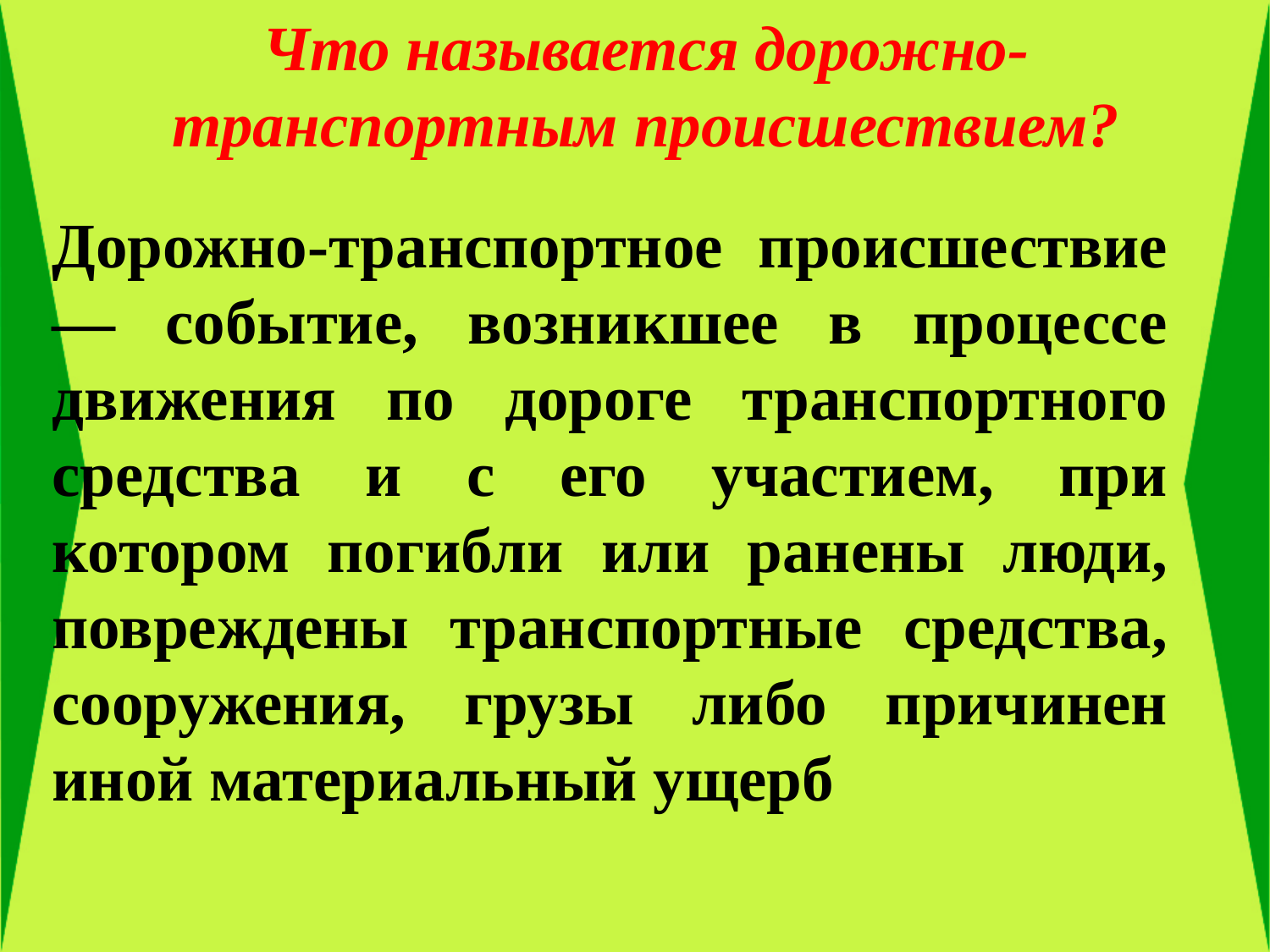

# Что называется дорожно-транспортным происшествием?
Дорожно-транспортное происшествие — событие, возникшее в процессе движения по дороге транспортного средства и с его участием, при котором погибли или ранены люди, повреждены транспортные средства, сооружения, грузы либо причинен иной материальный ущерб